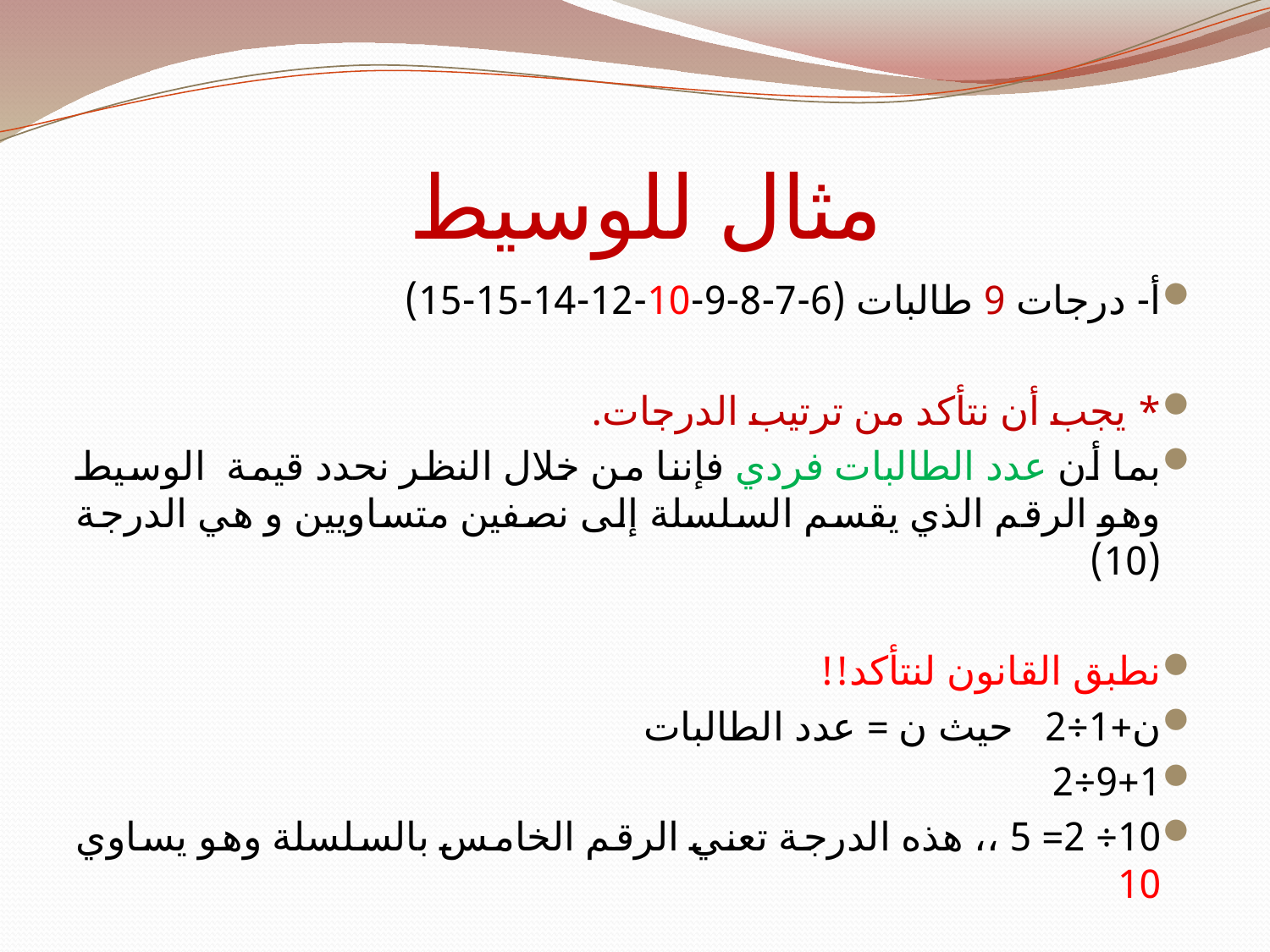

# مثال للوسيط
أ- درجات 9 طالبات (6-7-8-9-10-12-14-15-15)

* يجب أن نتأكد من ترتيب الدرجات.
بما أن عدد الطالبات فردي فإننا من خلال النظر نحدد قيمة  الوسيط وهو الرقم الذي يقسم السلسلة إلى نصفين متساويين و هي الدرجة (10)

نطبق القانون لنتأكد!!
ن+1÷2   حيث ن = عدد الطالبات
9+1÷2
10÷ 2= 5 ،، هذه الدرجة تعني الرقم الخامس بالسلسلة وهو يساوي 10